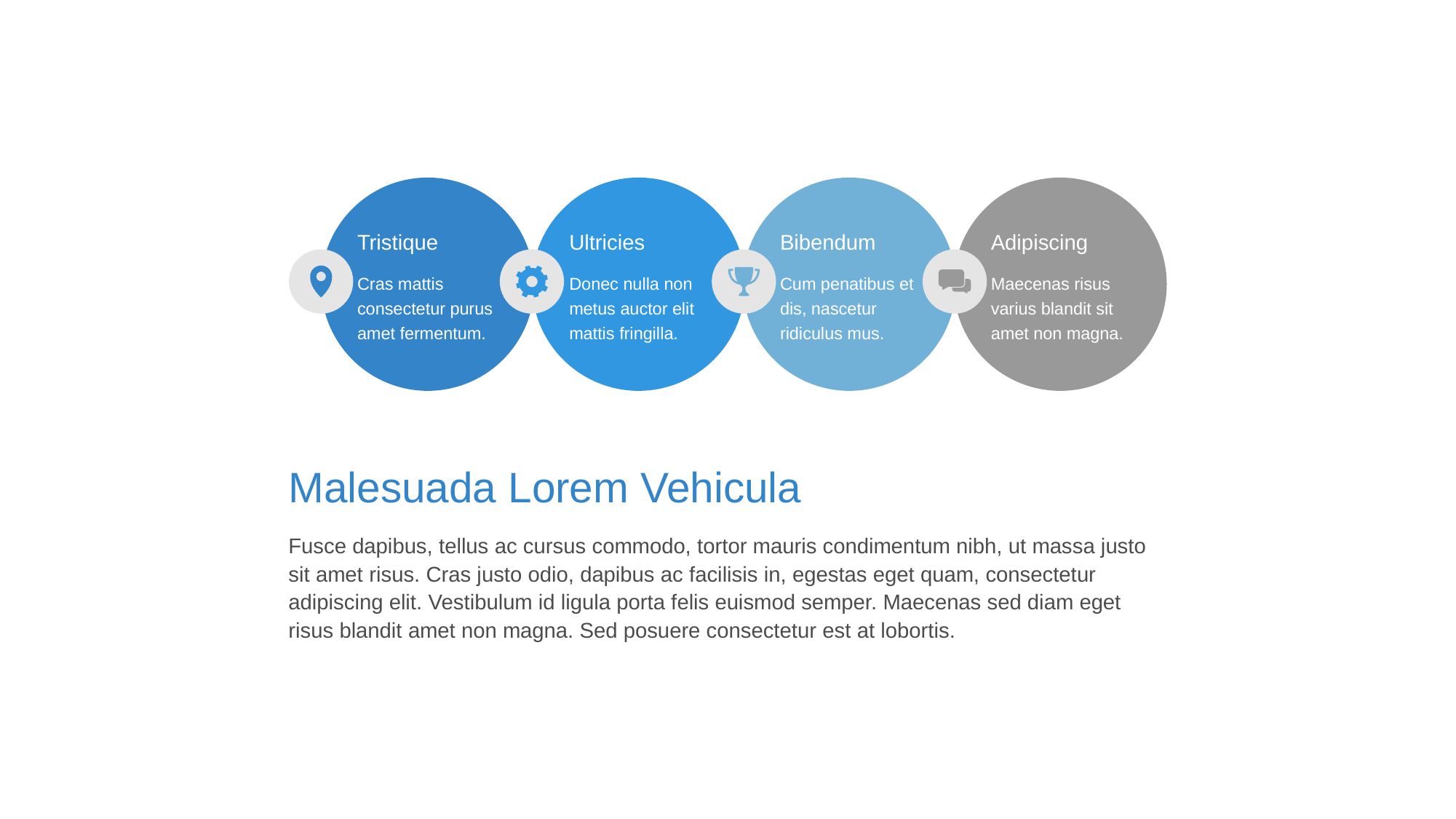

Tristique
Cras mattis consectetur purus amet fermentum.

Ultricies
Donec nulla non metus auctor elit mattis fringilla.

Bibendum
Cum penatibus et dis, nascetur ridiculus mus.

Adipiscing
Maecenas risus varius blandit sit amet non magna.

Malesuada Lorem Vehicula
Fusce dapibus, tellus ac cursus commodo, tortor mauris condimentum nibh, ut massa justo sit amet risus. Cras justo odio, dapibus ac facilisis in, egestas eget quam, consectetur adipiscing elit. Vestibulum id ligula porta felis euismod semper. Maecenas sed diam eget risus blandit amet non magna. Sed posuere consectetur est at lobortis.